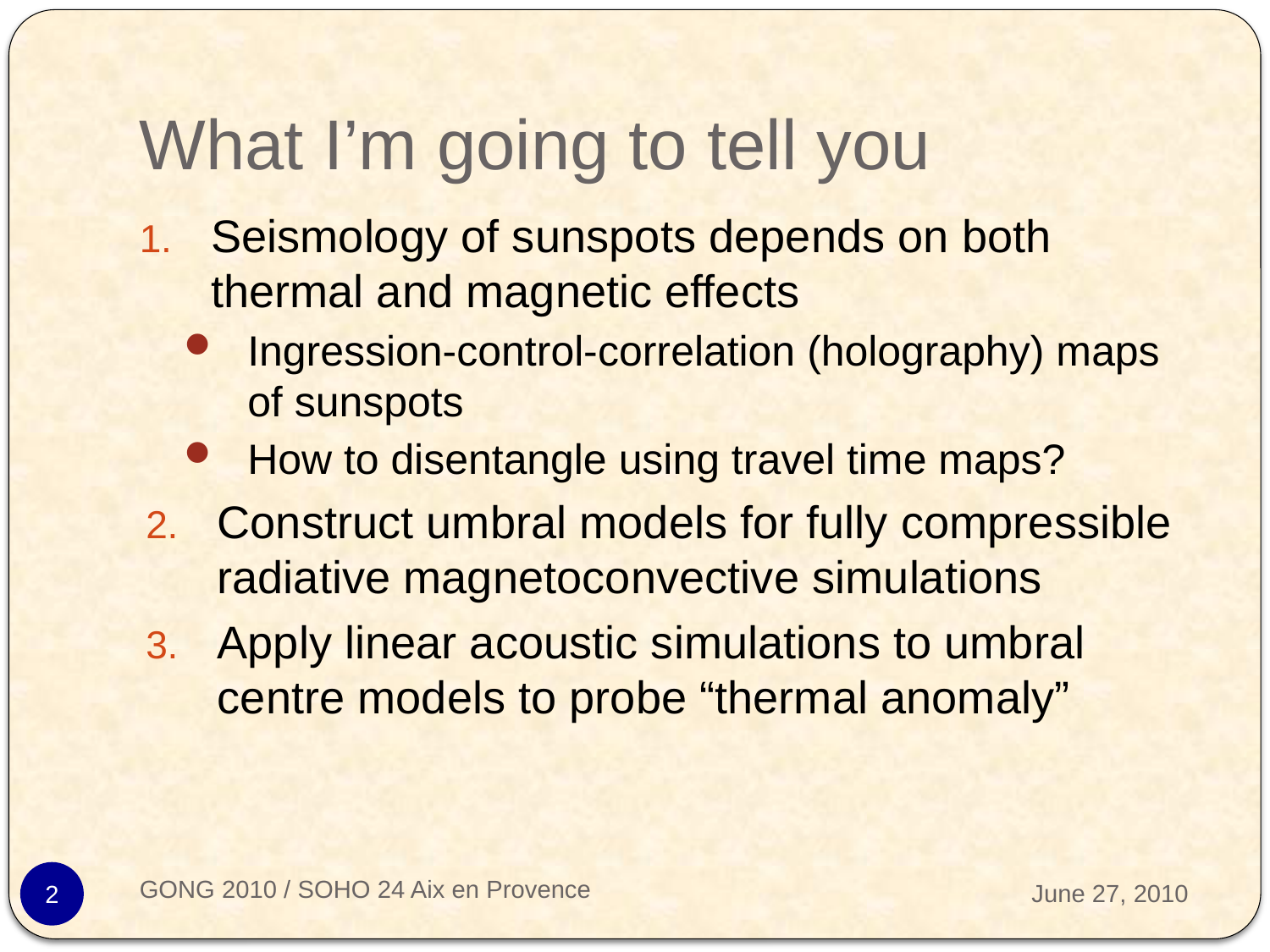

# What I’m going to tell you
Seismology of sunspots depends on both thermal and magnetic effects
Ingression-control-correlation (holography) maps of sunspots
How to disentangle using travel time maps?
Construct umbral models for fully compressible radiative magnetoconvective simulations
Apply linear acoustic simulations to umbral centre models to probe “thermal anomaly”

GONG 2010 / SOHO 24 Aix en Provence
June 27, 2010
2